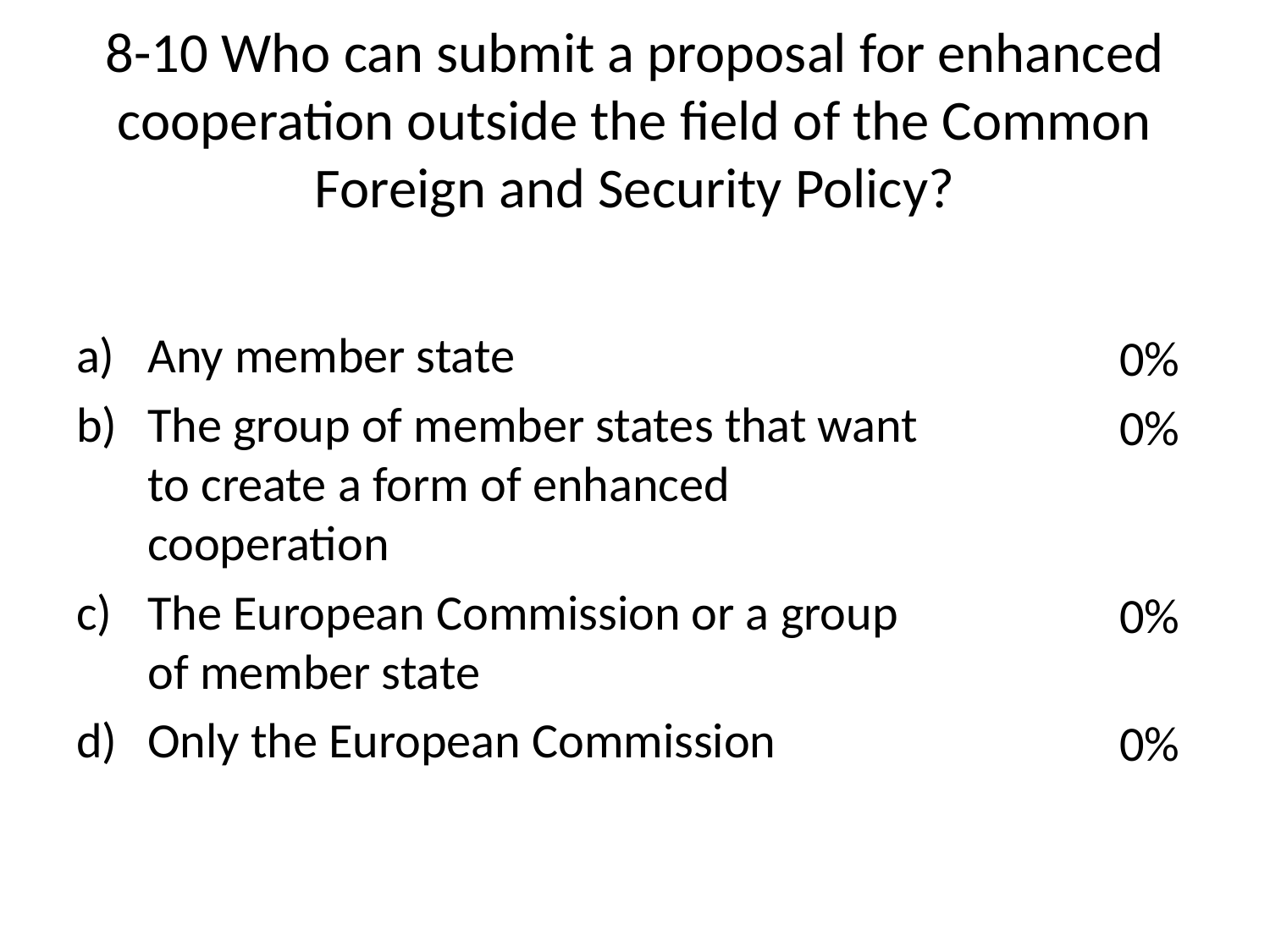

# 8-10 Who can submit a proposal for enhanced cooperation outside the field of the Common Foreign and Security Policy?
Any member state
The group of member states that want to create a form of enhanced cooperation
The European Commission or a group of member state
Only the European Commission
0%
0%
0%
0%